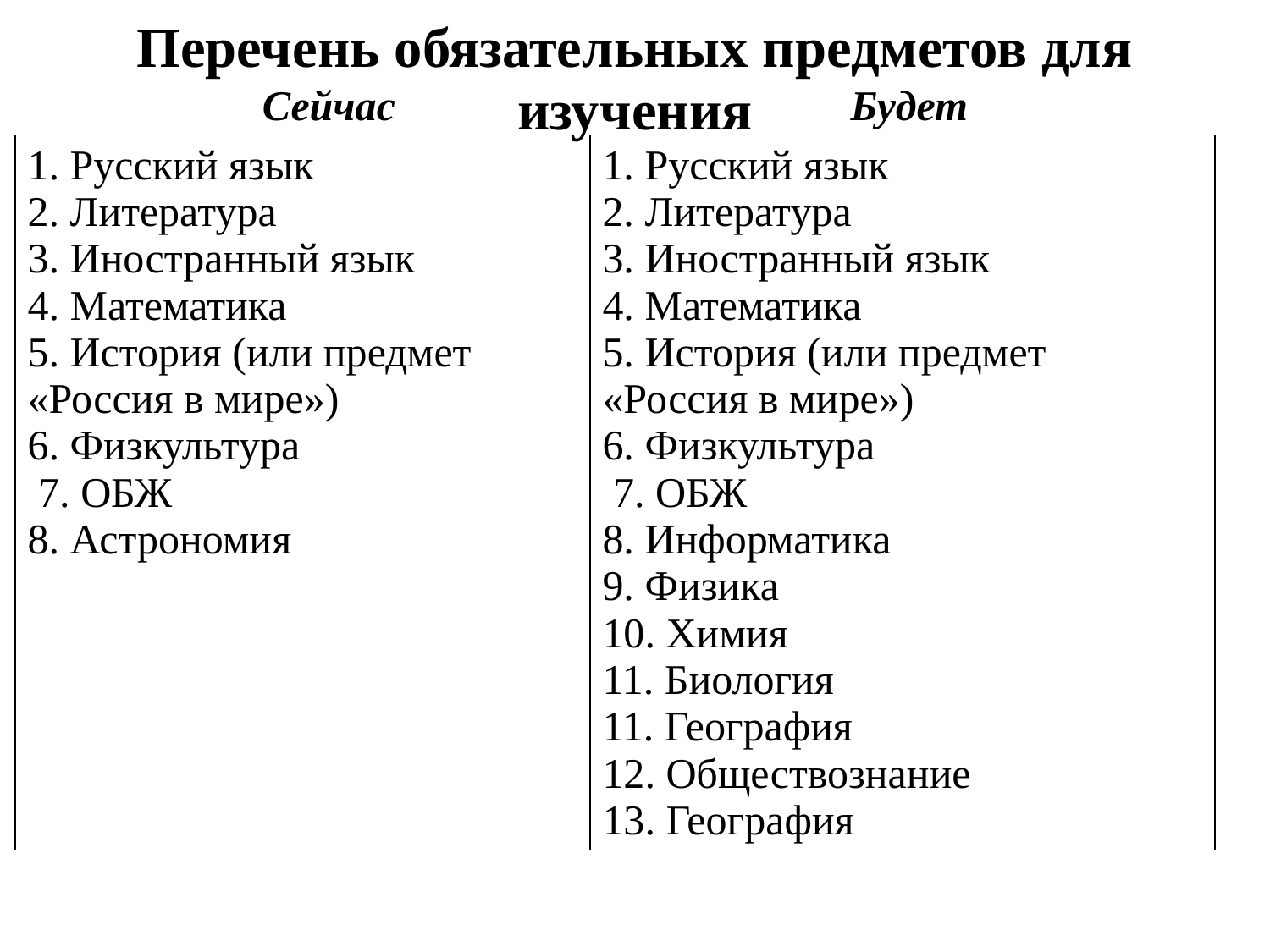

Перечень обязательных предметов для изучения
| Сейчас Будет |  |
| --- | --- |
| 1. Русский язык 2. Литература 3. Иностранный язык 4. Математика 5. История (или предмет «Россия в мире») 6. Физкультура 7. ОБЖ 8. Астрономия | 1. Русский язык 2. Литература 3. Иностранный язык 4. Математика 5. История (или предмет «Россия в мире») 6. Физкультура 7. ОБЖ 8. Информатика 9. Физика 10. Химия 11. Биология 11. География 12. Обществознание 13. География |